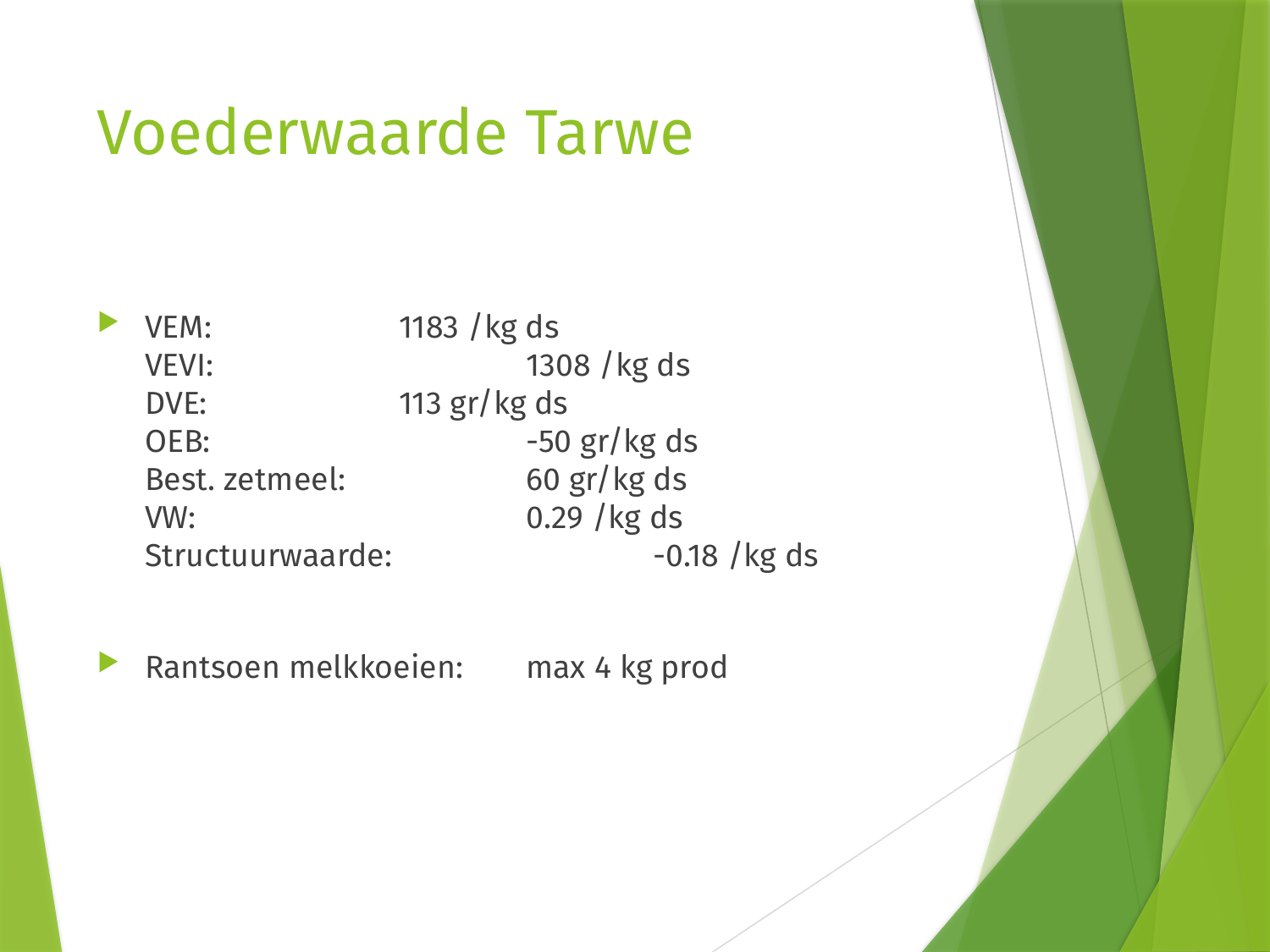

# Voederwaarde Tarwe
VEM:                      	1183 /kg ds
VEVI:                  	  	1308 /kg ds
DVE:                      	113 gr/kg ds
OEB:                     		-50 gr/kg ds
Best. zetmeel:       	60 gr/kg ds
VW:                         	0.29 /kg ds
Structuurwaarde: 		-0.18 /kg ds

Rantsoen melkkoeien:   	max 4 kg prod